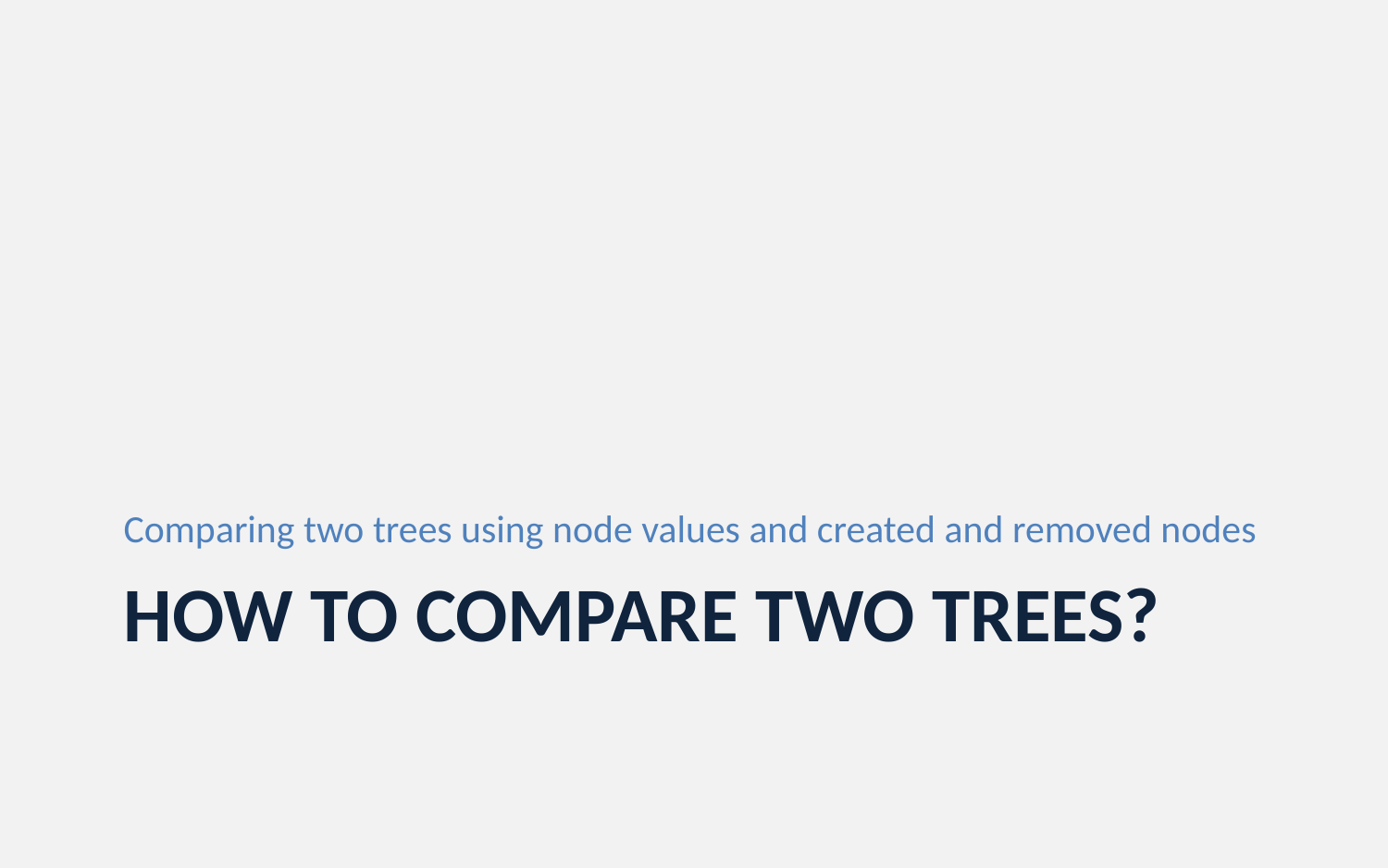

Comparing two trees using node values and created and removed nodes
# How to compare two trees?